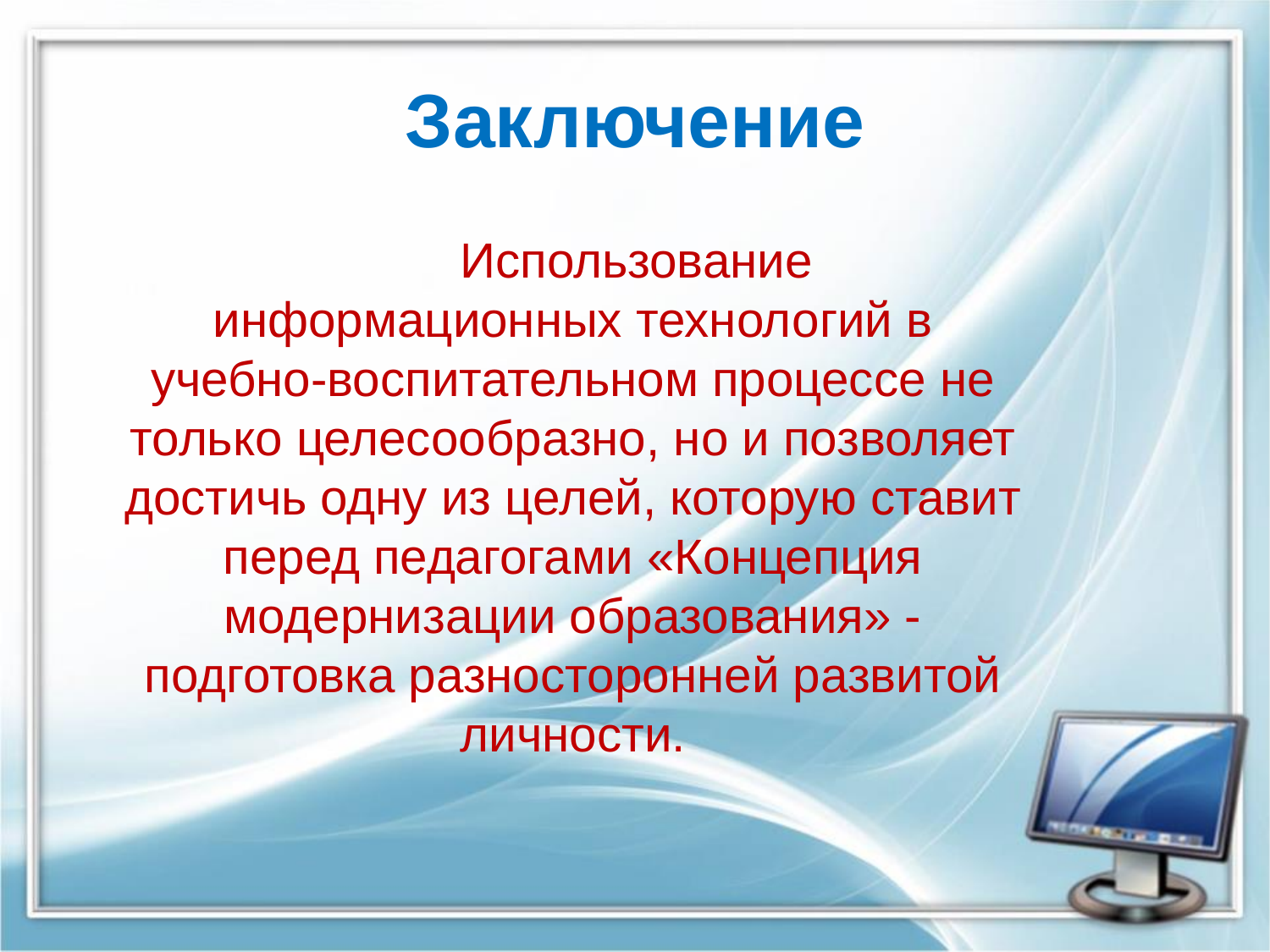

# Заключение
    	Использование информационных технологий в учебно-воспитательном процессе не только целесообразно, но и позволяет достичь одну из целей, которую ставит перед педагогами «Концепция модернизации образования» - подготовка разносторонней развитой личности.